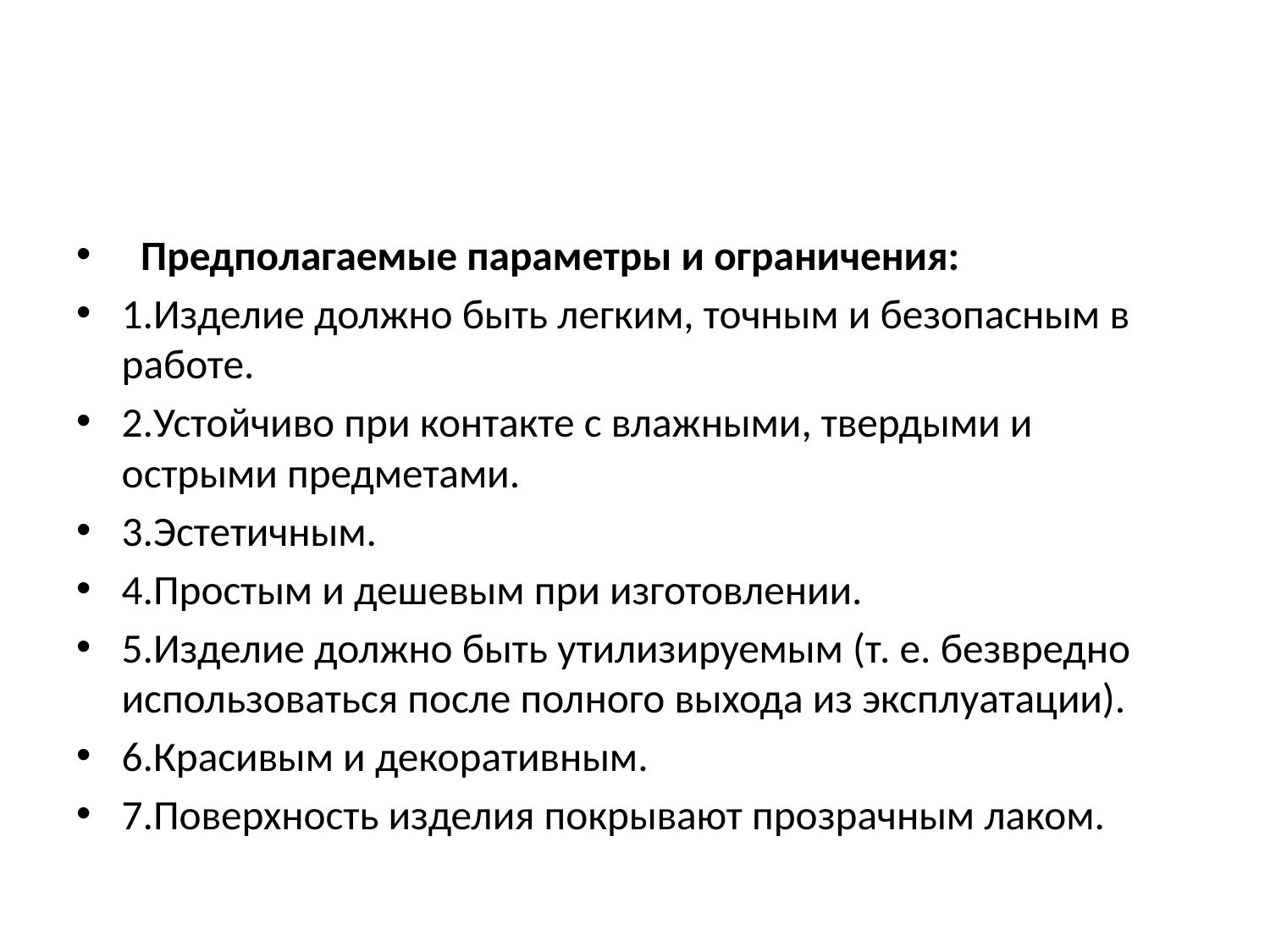

#
  Предполагаемые параметры и ограничения:
1.Изделие должно быть легким, точным и безопасным в работе.
2.Устойчиво при контакте с влажными, твердыми и острыми предметами.
3.Эстетичным.
4.Простым и дешевым при изготовлении.
5.Изделие должно быть утилизируемым (т. е. безвредно использоваться после полного выхода из эксплуатации).
6.Красивым и декоративным.
7.Поверхность изделия покрывают прозрачным лаком.